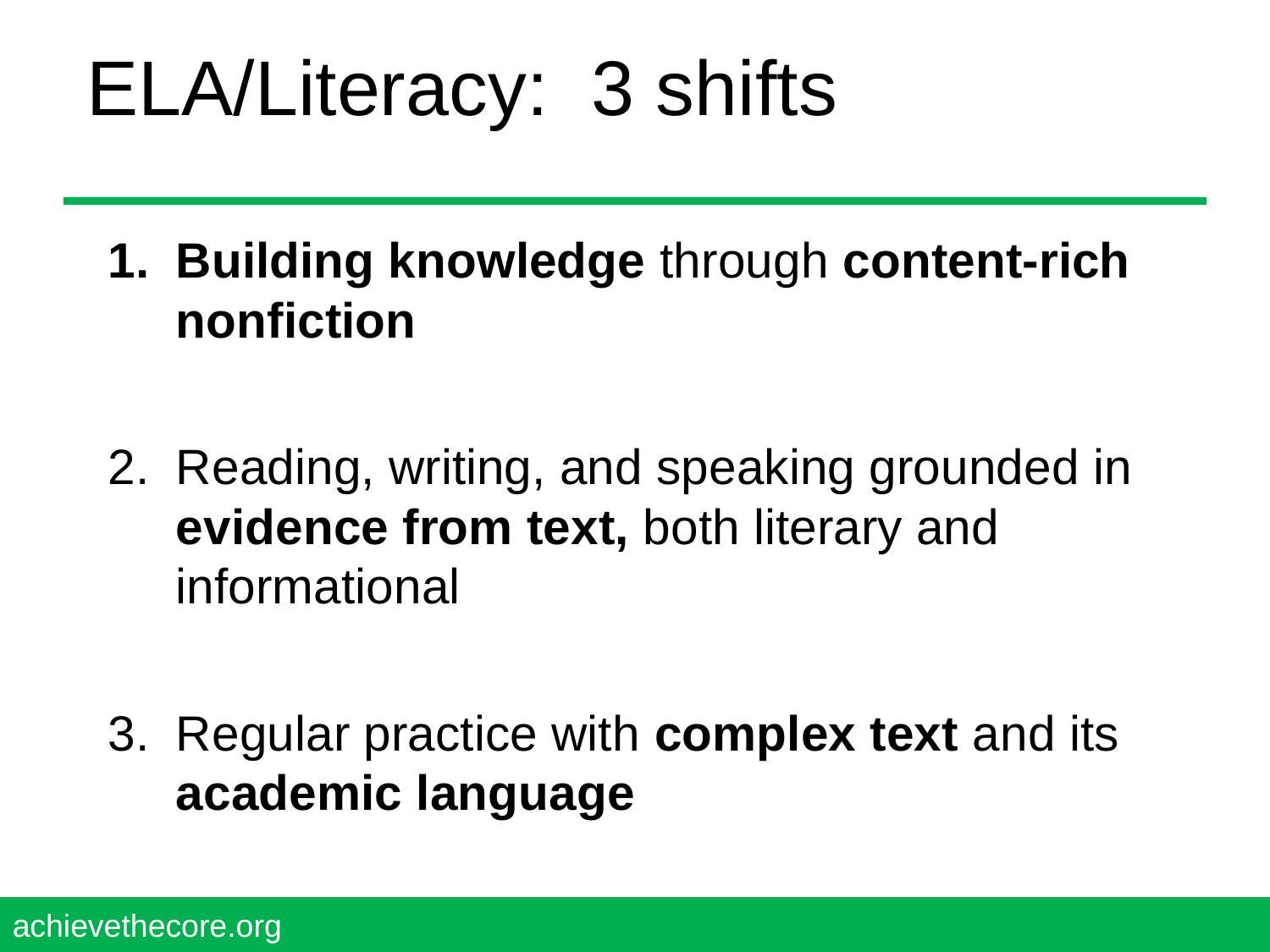

# ELA/Literacy:  3 shifts
Building knowledge through content-rich nonfiction
Reading, writing, and speaking grounded in evidence from text, both literary and informational
Regular practice with complex text and its academic language